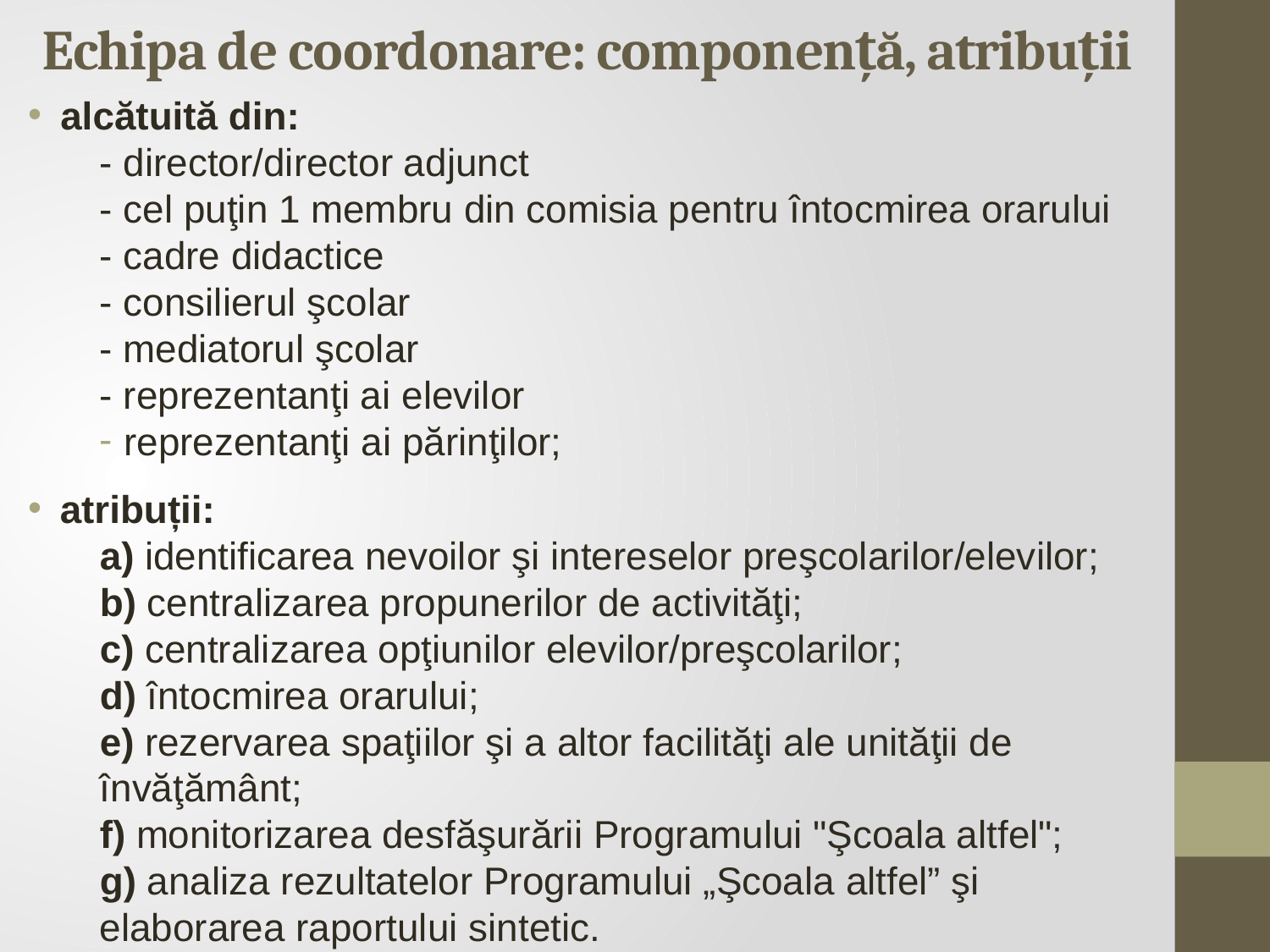

# Echipa de coordonare: componență, atribuții
alcătuită din:
- director/director adjunct
- cel puţin 1 membru din comisia pentru întocmirea orarului
- cadre didactice
- consilierul şcolar
- mediatorul şcolar
- reprezentanţi ai elevilor
reprezentanţi ai părinţilor;
atribuții:
a) identificarea nevoilor şi intereselor preşcolarilor/elevilor;
b) centralizarea propunerilor de activităţi;
c) centralizarea opţiunilor elevilor/preşcolarilor;
d) întocmirea orarului;
e) rezervarea spaţiilor şi a altor facilităţi ale unităţii de învăţământ;
f) monitorizarea desfăşurării Programului "Şcoala altfel";
g) analiza rezultatelor Programului „Şcoala altfel” şi elaborarea raportului sintetic.